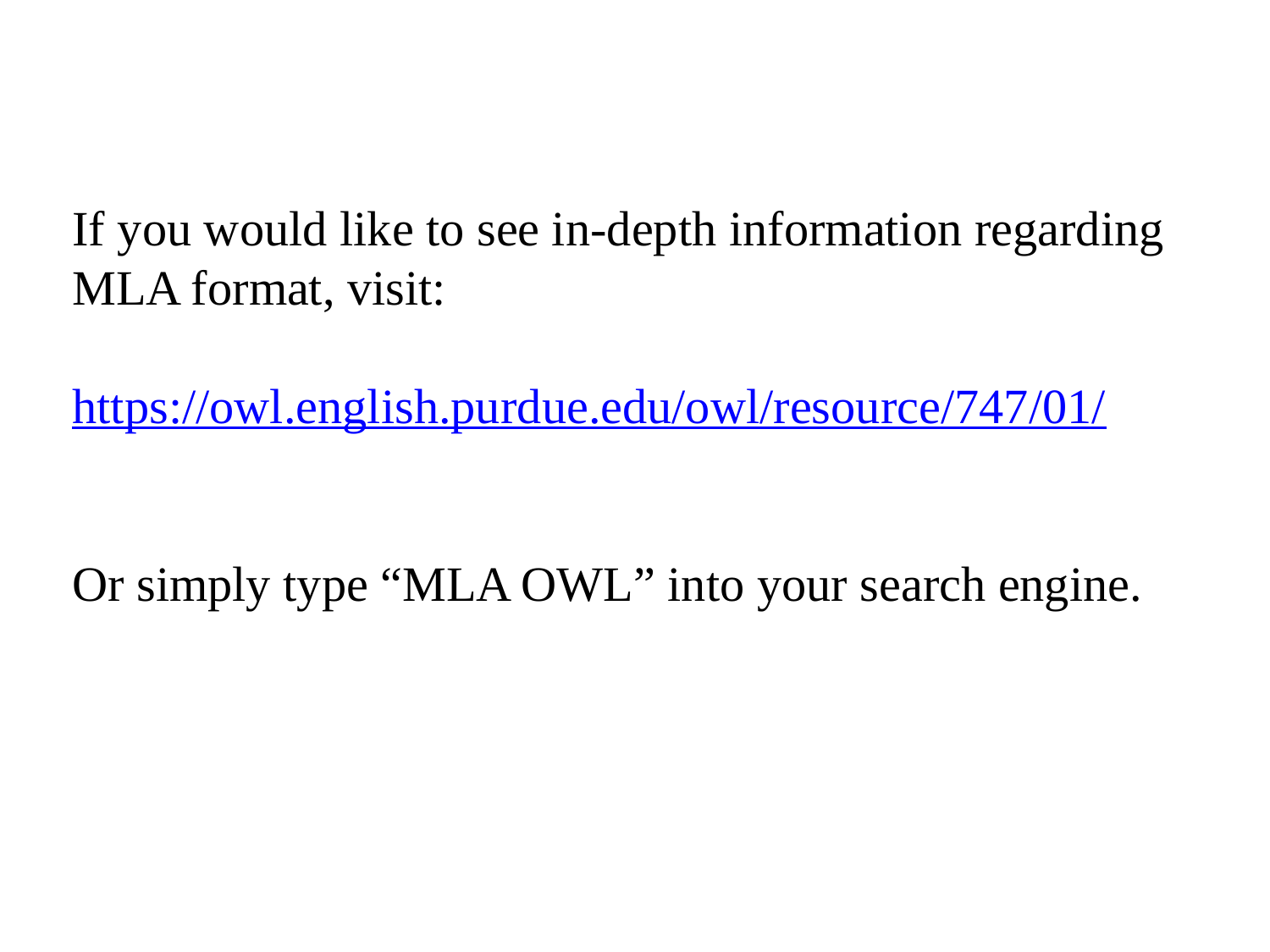

If you would like to see in-depth information regarding MLA format, visit:

https://owl.english.purdue.edu/owl/resource/747/01/

Or simply type “MLA OWL” into your search engine.